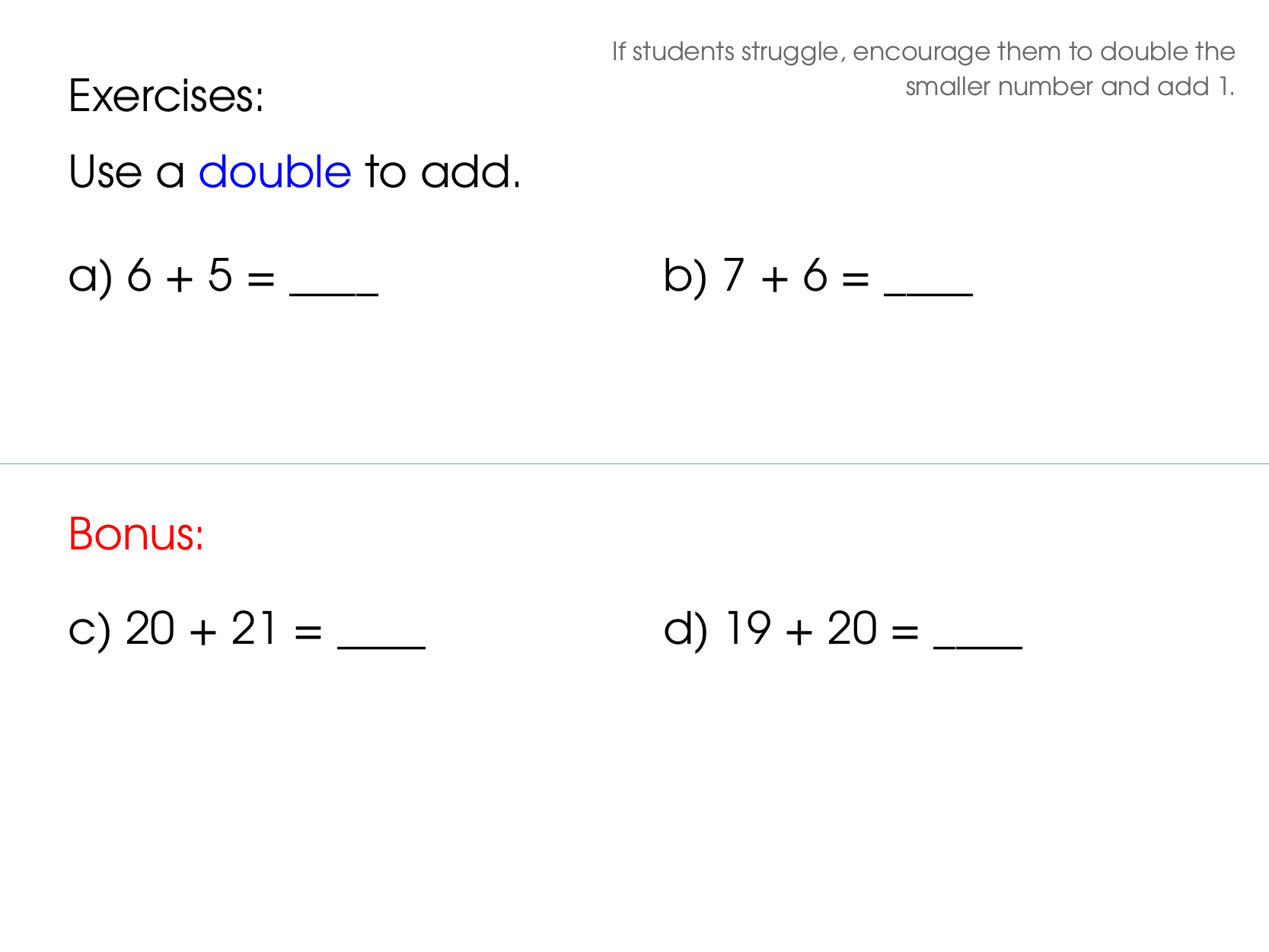

If students struggle, encourage them to double the smaller number and add 1.
Exercises:
Use a double to add.
a) 6 + 5 = ____
b) 7 + 6 = ____
Bonus:
c) 20 + 21 = ____
d) 19 + 20 = ____